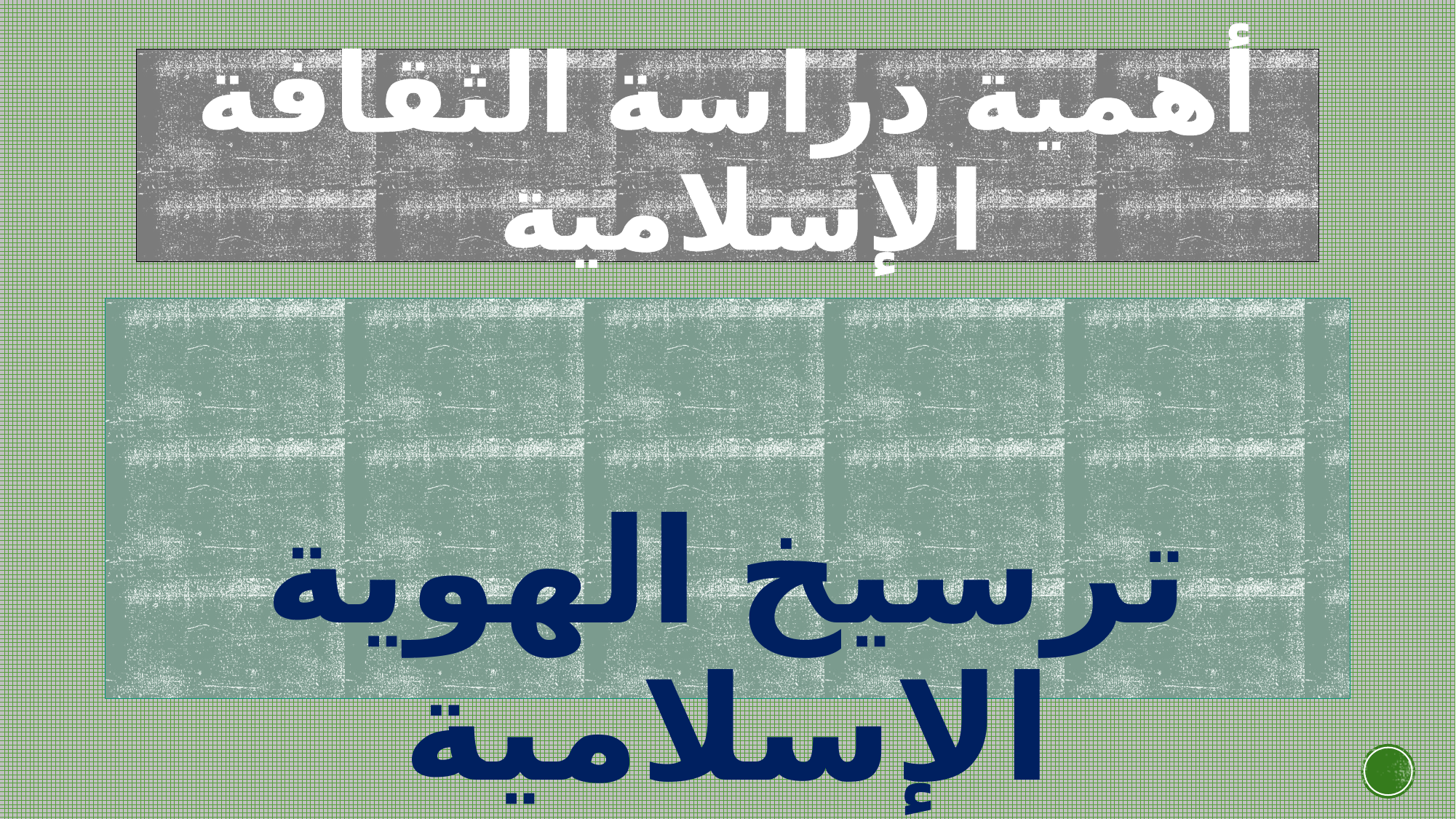

# أهمية دراسة الثقافة الإسلامية

ترسيخ الهوية الإسلامية